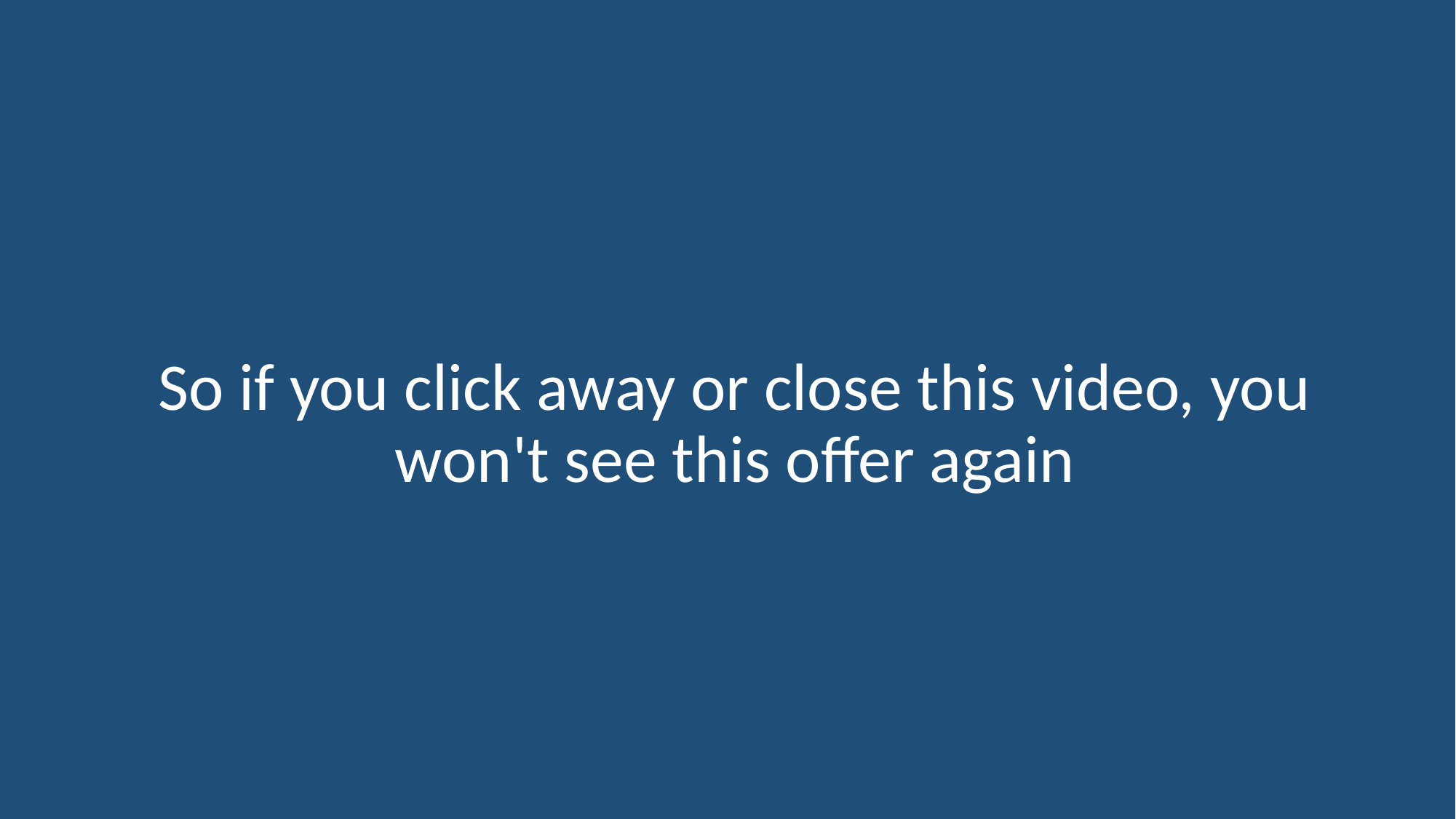

So if you click away or close this video, you won't see this offer again